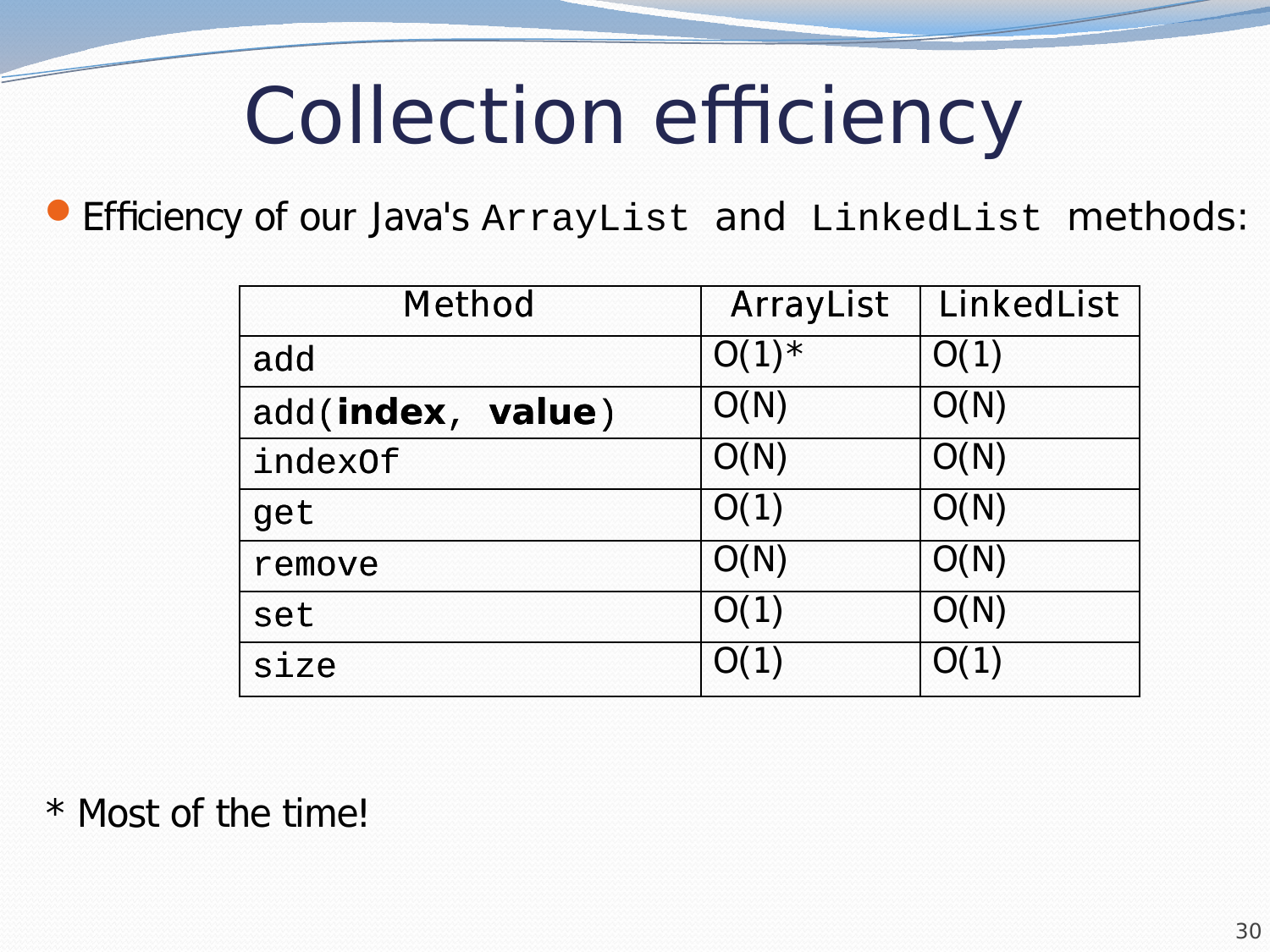

# Collection efficiency
Efficiency of our Java's ArrayList and LinkedList methods:

* Most of the time!
| Method | ArrayList | LinkedList |
| --- | --- | --- |
| add |  |  |
| add(index, value) |  |  |
| indexOf |  |  |
| get |  |  |
| remove |  |  |
| set |  |  |
| size |  |  |
| Method | ArrayList | LinkedList |
| --- | --- | --- |
| add | O(1)\* | O(1) |
| add(index, value) | O(N) | O(N) |
| indexOf | O(N) | O(N) |
| get | O(1) | O(N) |
| remove | O(N) | O(N) |
| set | O(1) | O(N) |
| size | O(1) | O(1) |